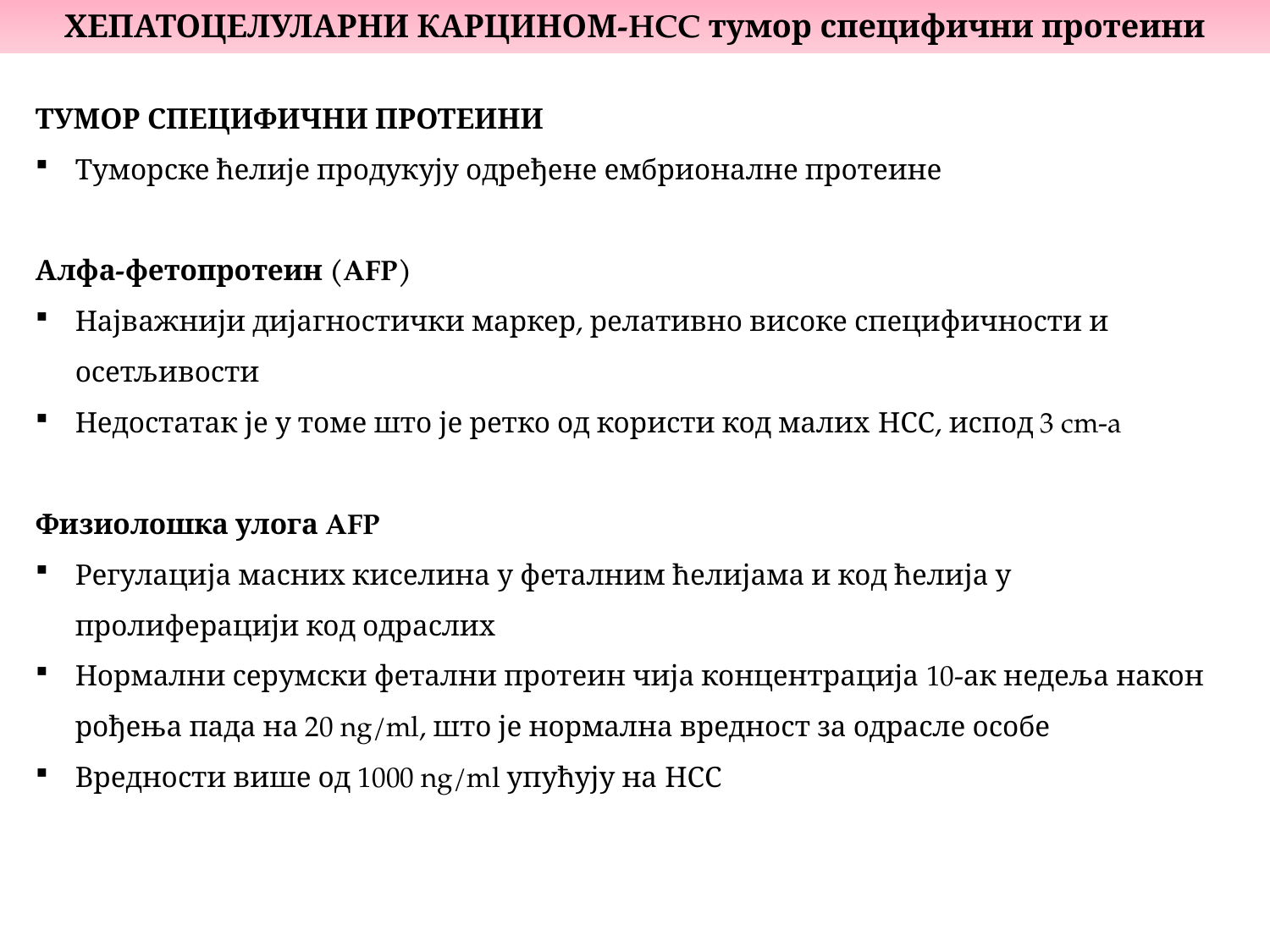

ХЕПАТОЦЕЛУЛАРНИ КАРЦИНОМ-HCC тумор специфични протеини
ТУМОР СПЕЦИФИЧНИ ПРОТЕИНИ
Туморске ћелије продукују одређене ембрионалне протеине

Алфа-фетопротеин (AFP)
Најважнији дијагностички маркер, релативно високе специфичности и осетљивости
Недостатак је у томе што је ретко од користи код малих НСС, испод 3 cm-a

Физиолошка улога AFP
Регулација масних киселина у феталним ћелијама и код ћелија у пролиферацији код одраслих
Нормални серумски фетални протеин чија концентрација 10-ак недеља након рођења пада на 20 ng/ml, што је нормална вредност за одрасле особе
Вредности више од 1000 ng/ml упућују на НСС